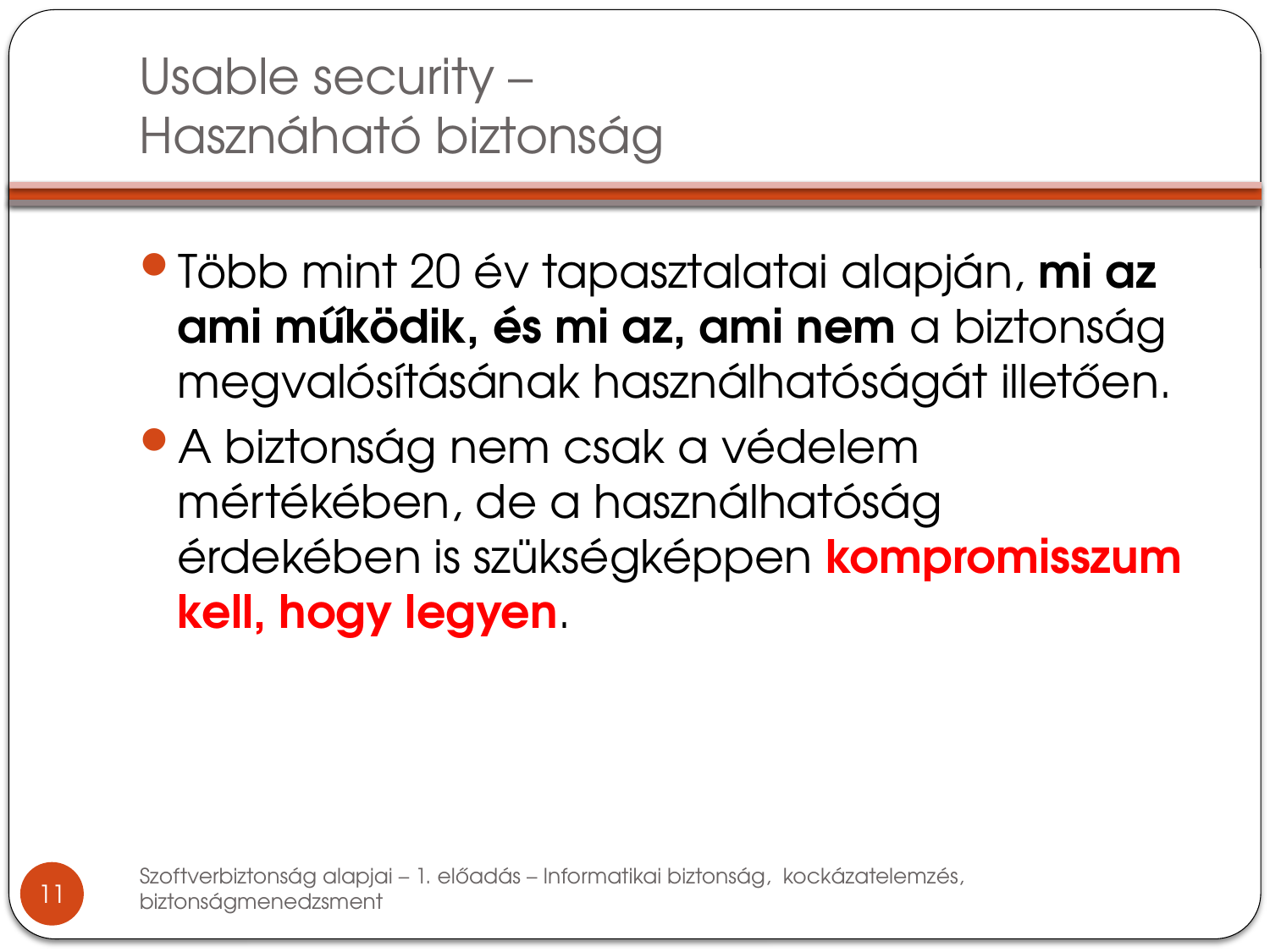

# Usable security – Hasznáható biztonság
Több mint 20 év tapasztalatai alapján, mi az ami működik, és mi az, ami nem a biztonság megvalósításának használhatóságát illetően.
A biztonság nem csak a védelem mértékében, de a használhatóság érdekében is szükségképpen kompromisszum kell, hogy legyen.
Szoftverbiztonság alapjai – 1. előadás – Informatikai biztonság,  kockázatelemzés, biztonságmenedzsment
11